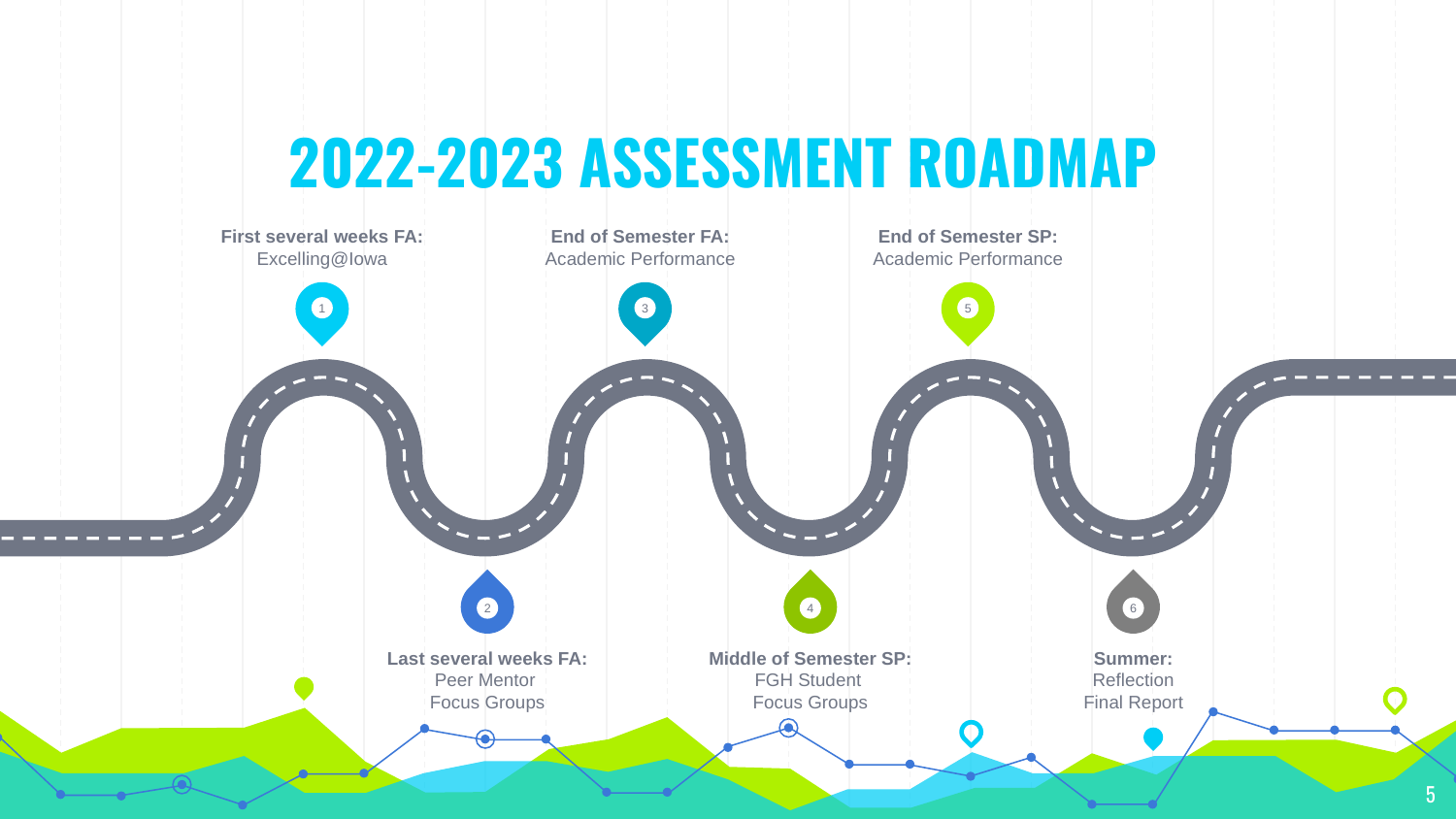

# 2022-2023 ASSESSMENT ROADMAP
First several weeks FA:
Excelling@Iowa
End of Semester FA:
Academic Performance
End of Semester SP:
Academic Performance

1

3

5

2

4

6
Last several weeks FA:
Peer Mentor
Focus Groups
Middle of Semester SP:
FGH Student
Focus Groups
Summer:
Reflection
Final Report
5